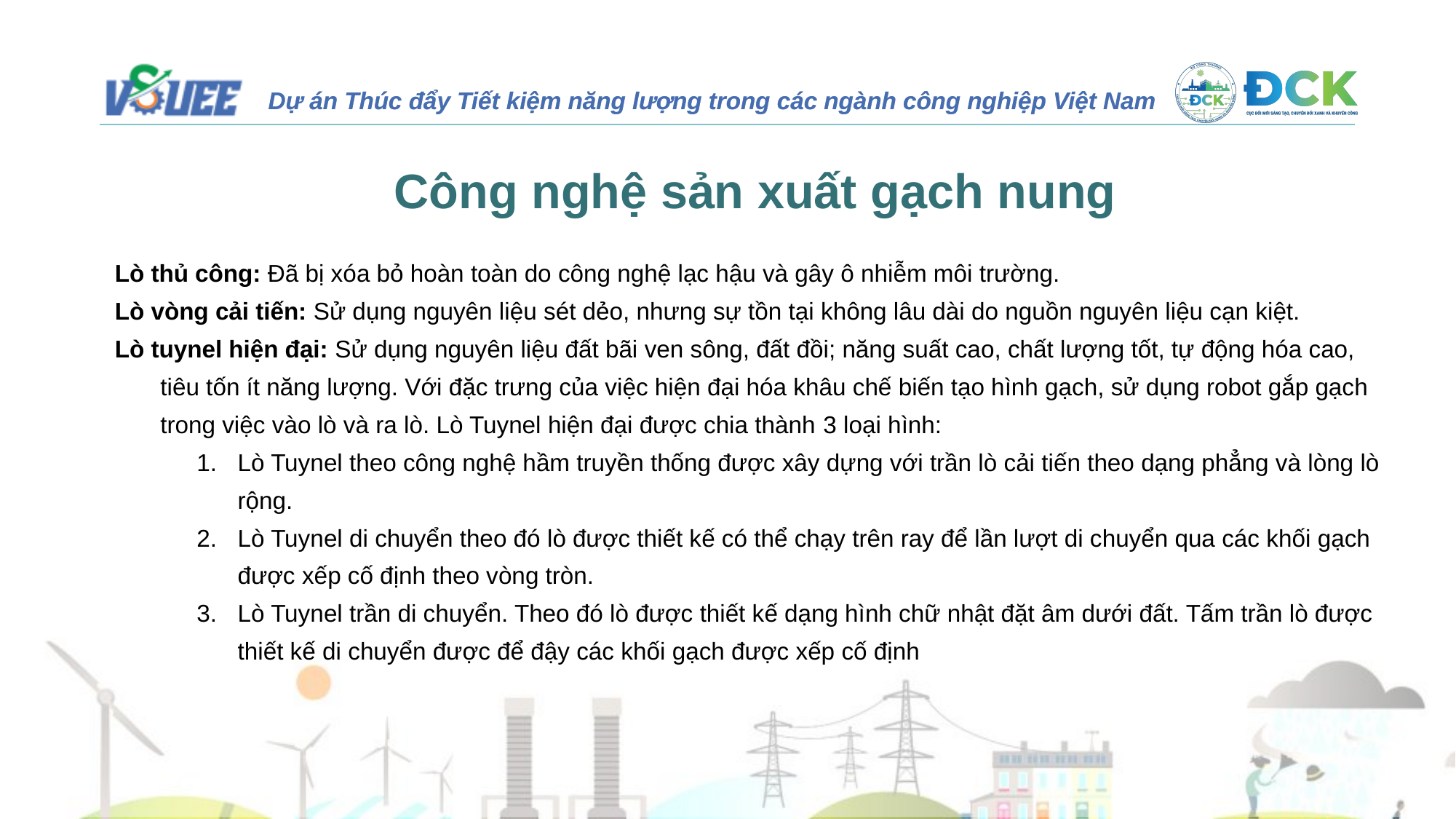

Công nghệ sản xuất gạch nung
Lò thủ công: Đã bị xóa bỏ hoàn toàn do công nghệ lạc hậu và gây ô nhiễm môi trường.
Lò vòng cải tiến: Sử dụng nguyên liệu sét dẻo, nhưng sự tồn tại không lâu dài do nguồn nguyên liệu cạn kiệt.
Lò tuynel hiện đại: Sử dụng nguyên liệu đất bãi ven sông, đất đồi; năng suất cao, chất lượng tốt, tự động hóa cao, tiêu tốn ít năng lượng. Với đặc trưng của việc hiện đại hóa khâu chế biến tạo hình gạch, sử dụng robot gắp gạch trong việc vào lò và ra lò. Lò Tuynel hiện đại được chia thành 3 loại hình:
Lò Tuynel theo công nghệ hầm truyền thống được xây dựng với trần lò cải tiến theo dạng phẳng và lòng lò rộng.
Lò Tuynel di chuyển theo đó lò được thiết kế có thể chạy trên ray để lần lượt di chuyển qua các khối gạch được xếp cố định theo vòng tròn.
Lò Tuynel trần di chuyển. Theo đó lò được thiết kế dạng hình chữ nhật đặt âm dưới đất. Tấm trần lò được thiết kế di chuyển được để đậy các khối gạch được xếp cố định